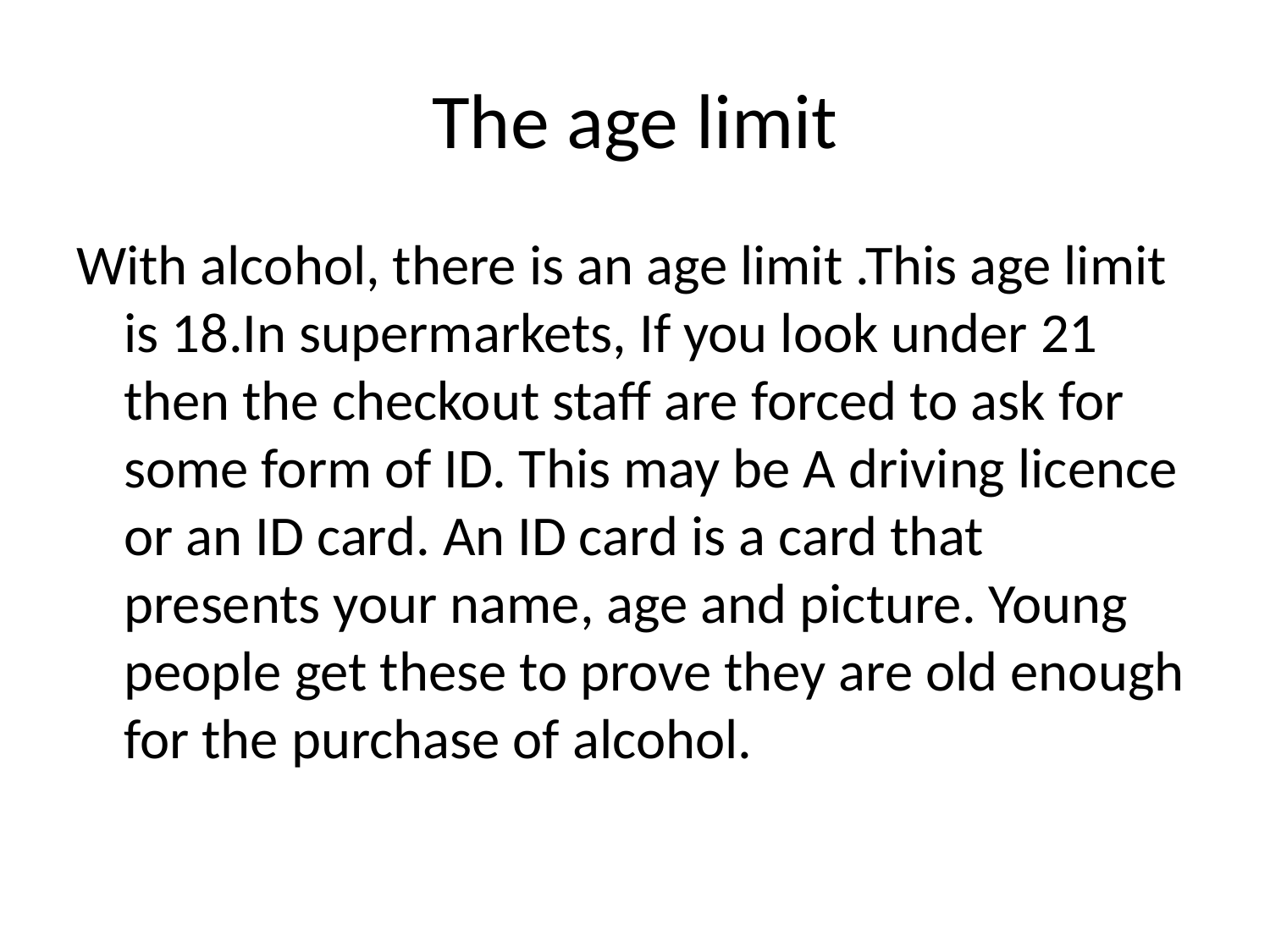

# The age limit
With alcohol, there is an age limit .This age limit is 18.In supermarkets, If you look under 21 then the checkout staff are forced to ask for some form of ID. This may be A driving licence or an ID card. An ID card is a card that presents your name, age and picture. Young people get these to prove they are old enough for the purchase of alcohol.